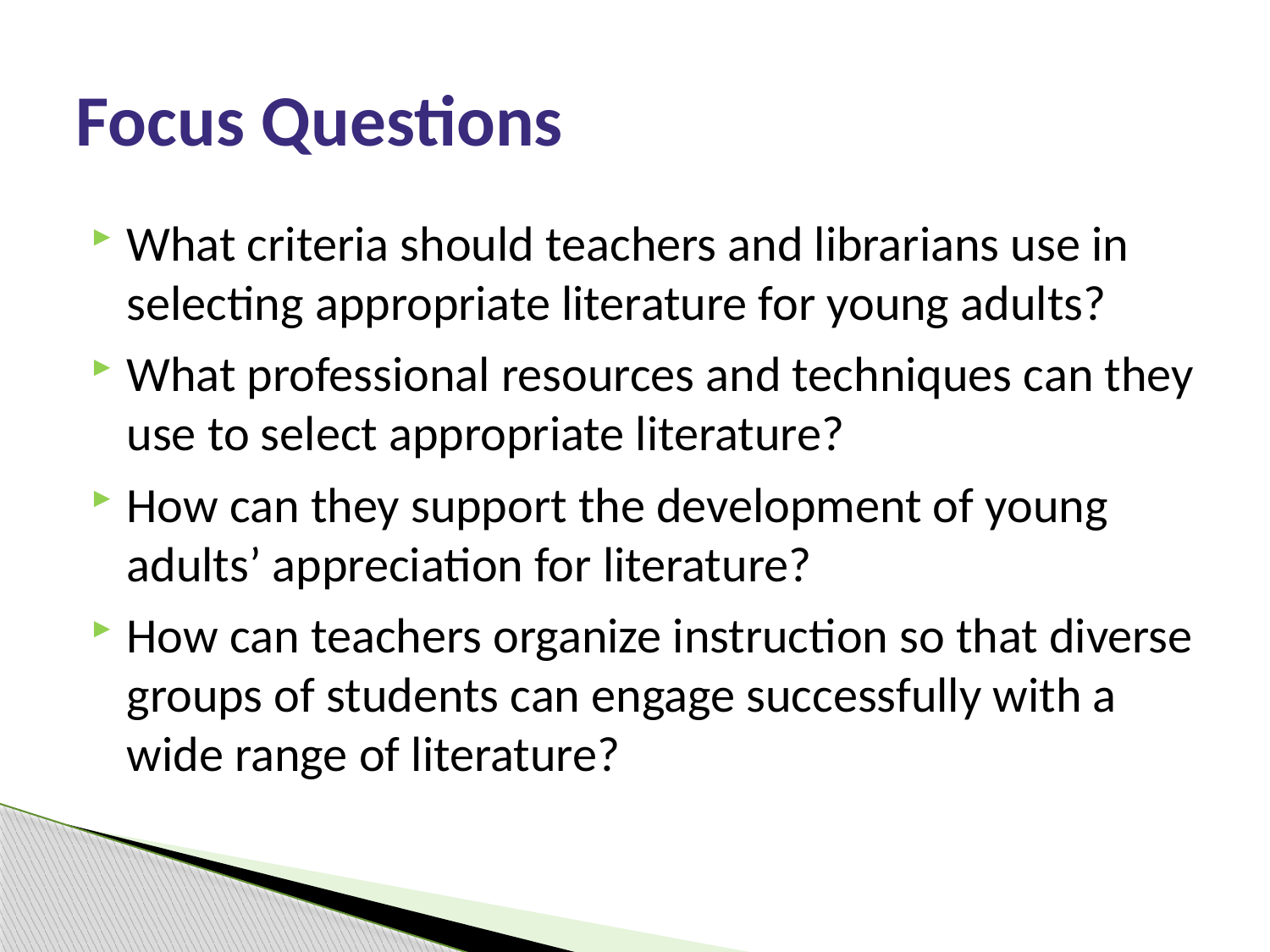

# Focus Questions
What criteria should teachers and librarians use in selecting appropriate literature for young adults?
What professional resources and techniques can they use to select appropriate literature?
How can they support the development of young adults’ appreciation for literature?
How can teachers organize instruction so that diverse groups of students can engage successfully with a wide range of literature?